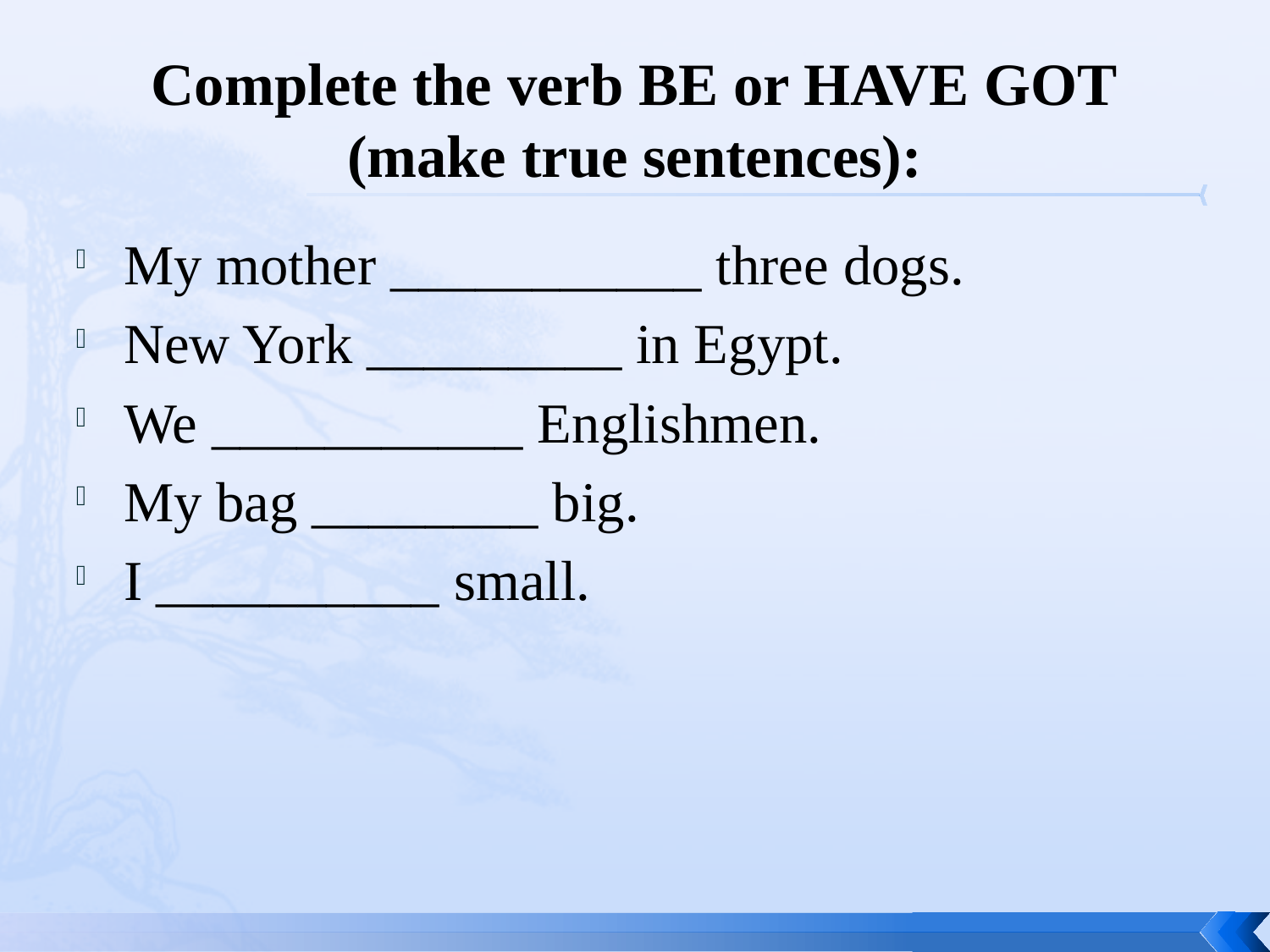

# Complete the verb BE or HAVE GOT (make true sentences):
My mother ___________ three dogs.
New York _________ in Egypt.
We ___________ Englishmen.
My bag ________ big.
I __________ small.